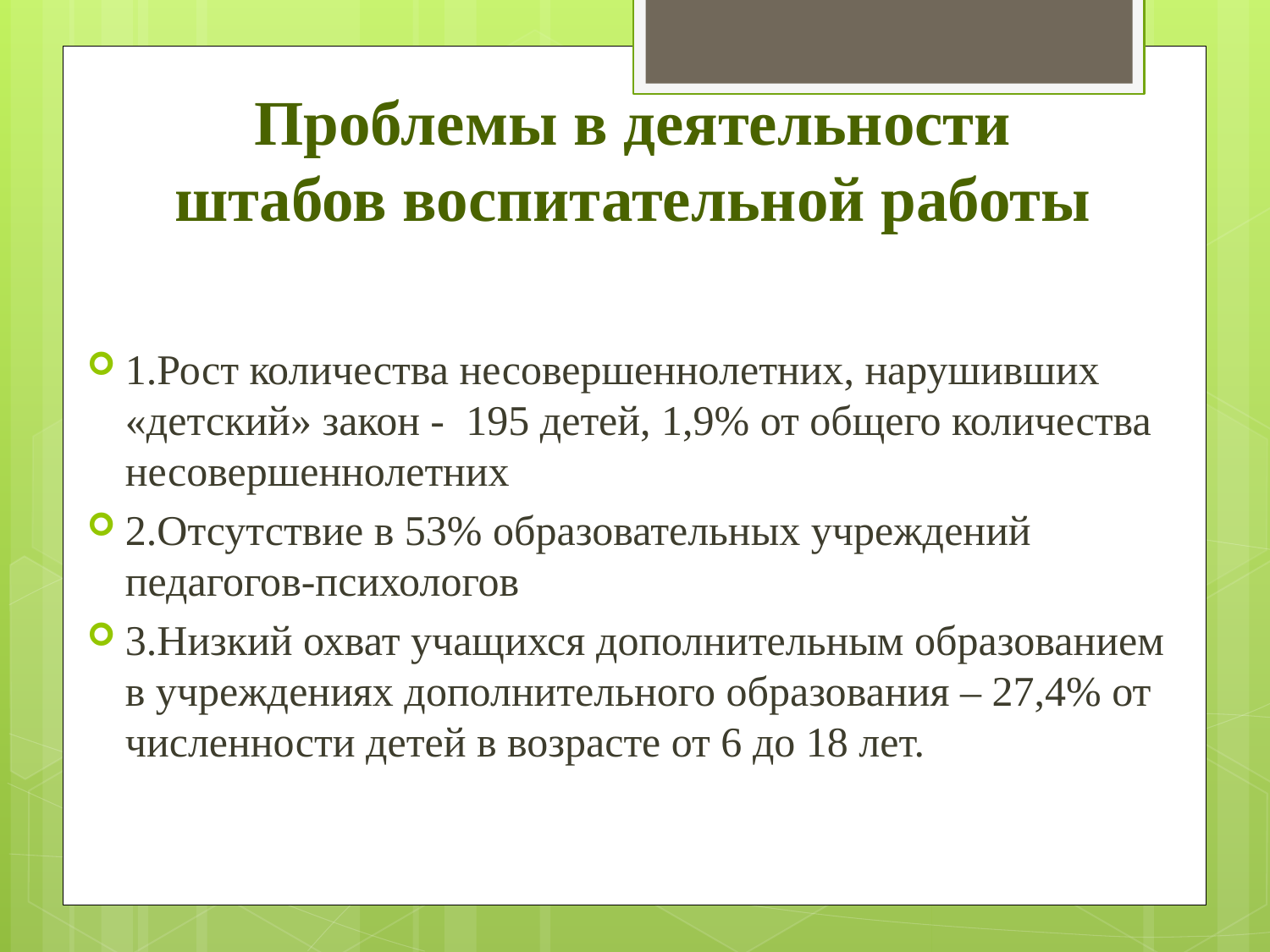

# Проблемы в деятельности штабов воспитательной работы
1.Рост количества несовершеннолетних, нарушивших «детский» закон -  195 детей, 1,9% от общего количества несовершеннолетних
2.Отсутствие в 53% образовательных учреждений педагогов-психологов
3.Низкий охват учащихся дополнительным образованием в учреждениях дополнительного образования – 27,4% от численности детей в возрасте от 6 до 18 лет.